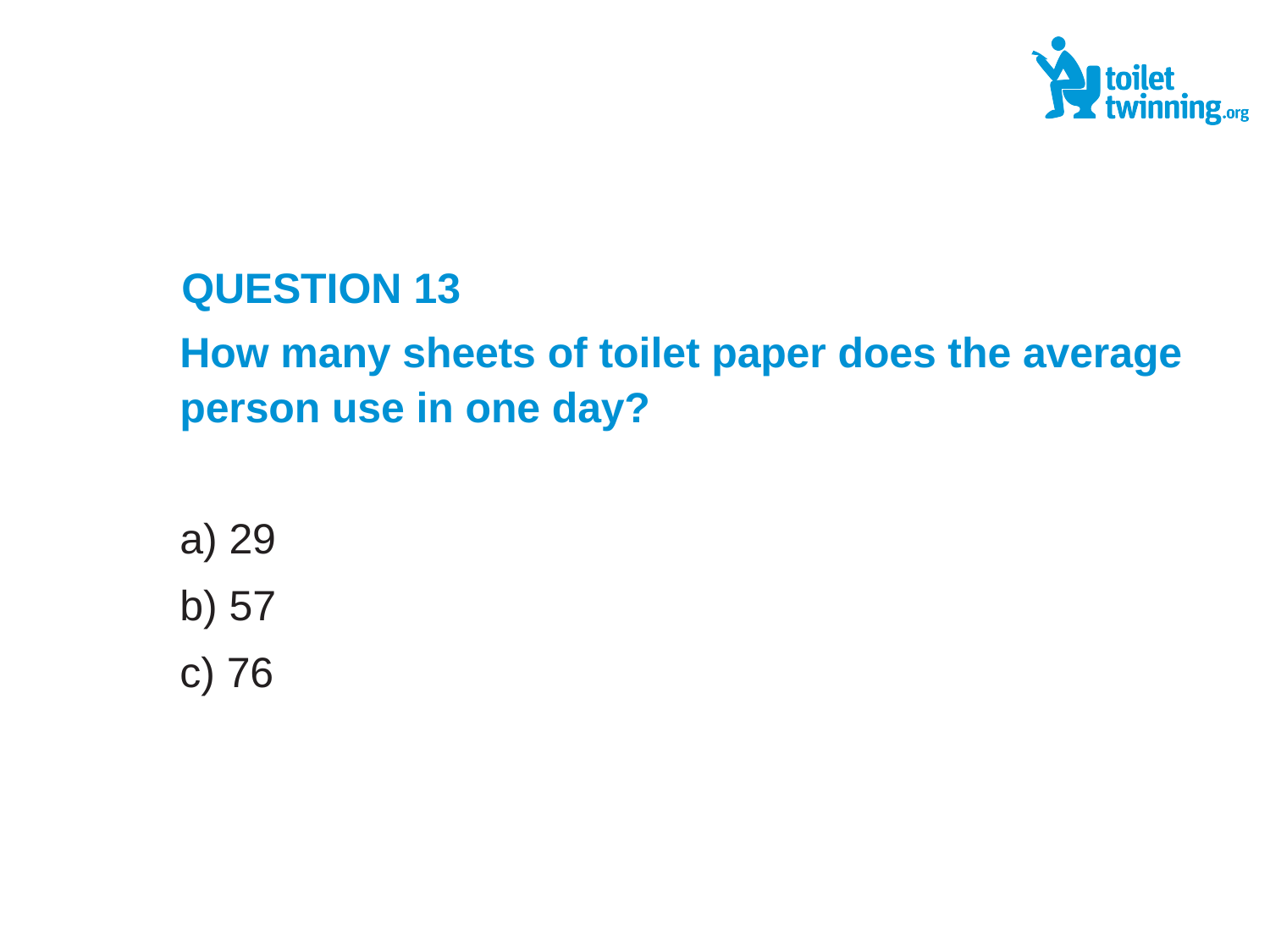

QUESTION 13
How many sheets of toilet paper does the average person use in one day?

a) 29
b) 57
c) 76